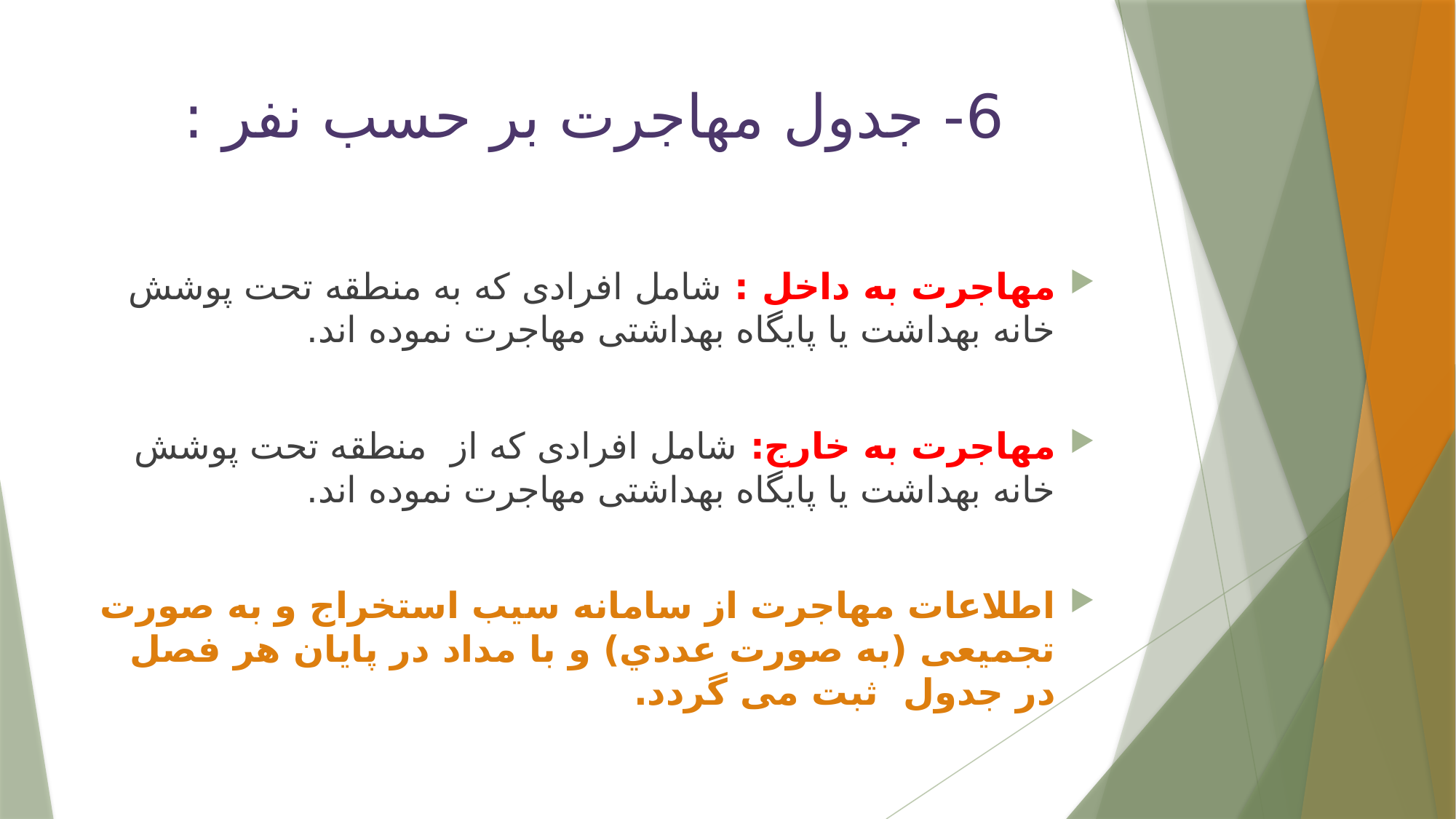

# 6- جدول مهاجرت بر حسب نفر :
مهاجرت به داخل : شامل افرادی که به منطقه تحت پوشش خانه بهداشت یا پایگاه بهداشتی مهاجرت نموده اند.

مهاجرت به خارج: شامل افرادی که از  منطقه تحت پوشش خانه بهداشت یا پایگاه بهداشتی مهاجرت نموده اند.

اطلاعات مهاجرت از سامانه سیب استخراج و به صورت تجميعی (به صورت عددي) و با مداد در پایان هر فصل در جدول  ثبت می گردد.